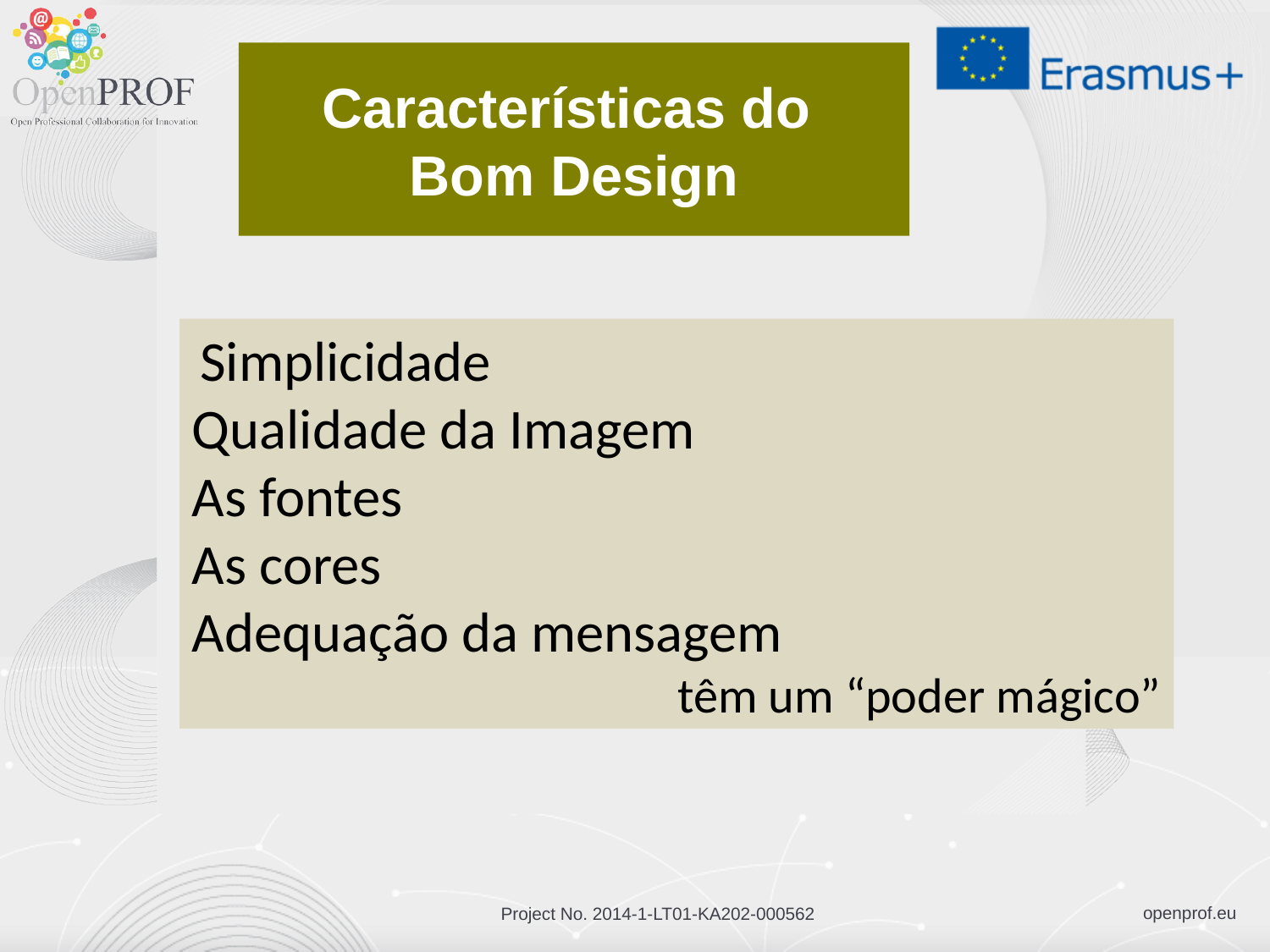

# Características do Bom Design
 Simplicidade
Qualidade da Imagem
As fontes
As cores
Adequação da mensagem
 têm um “poder mágico”